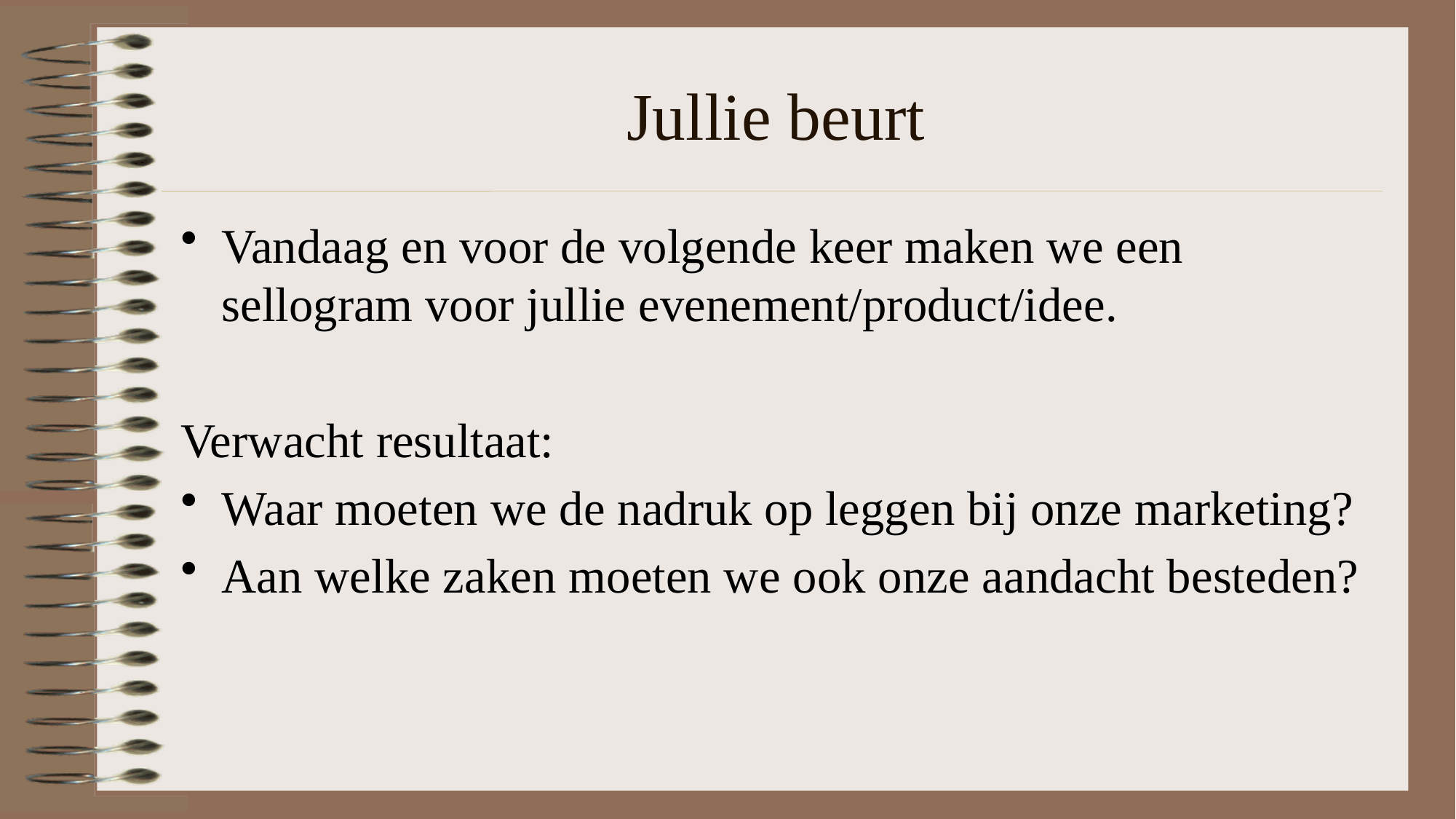

# Jullie beurt
Vandaag en voor de volgende keer maken we een sellogram voor jullie evenement/product/idee.

Verwacht resultaat:
Waar moeten we de nadruk op leggen bij onze marketing?
Aan welke zaken moeten we ook onze aandacht besteden?